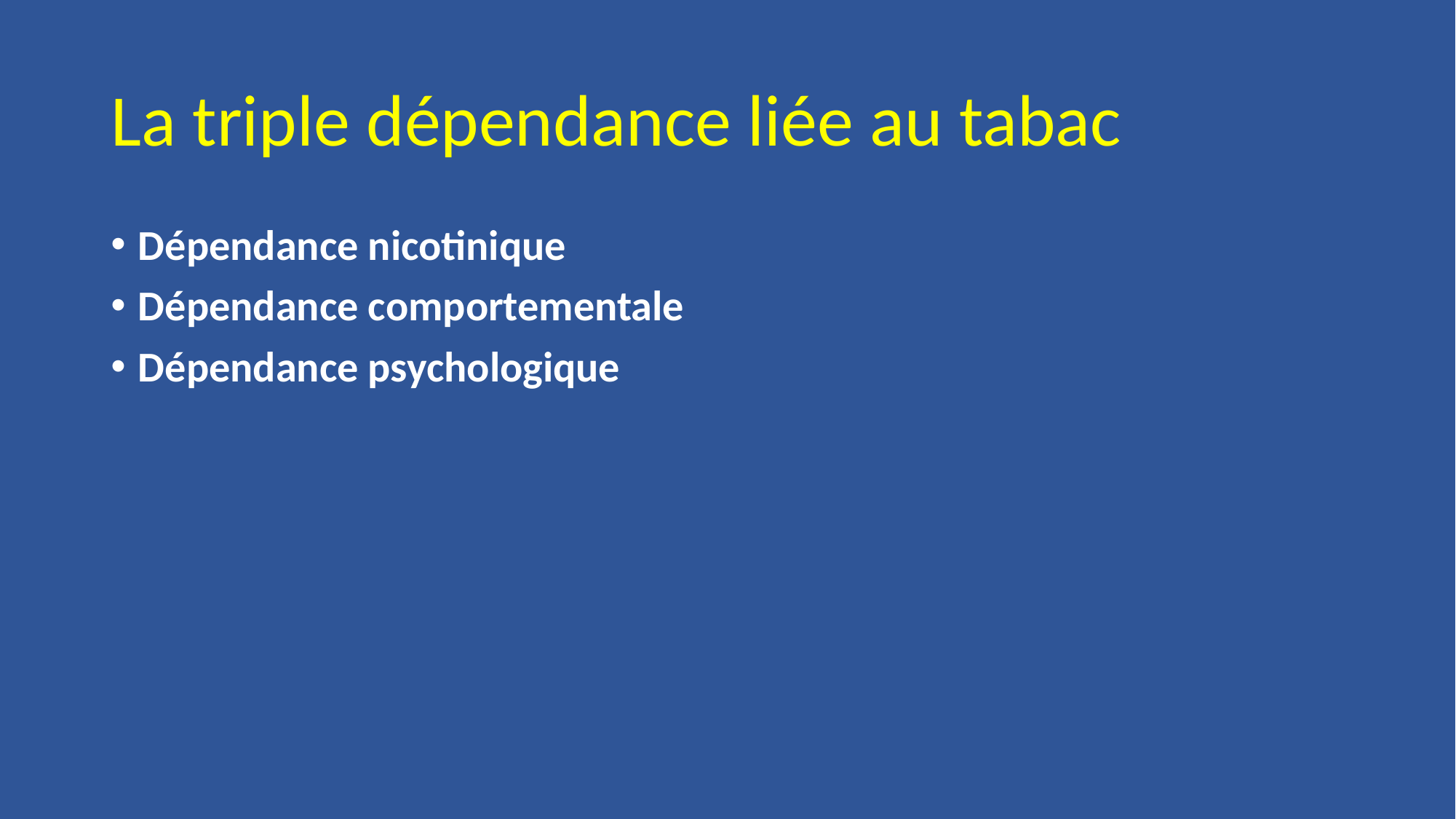

# La triple dépendance liée au tabac
Dépendance nicotinique
Dépendance comportementale
Dépendance psychologique